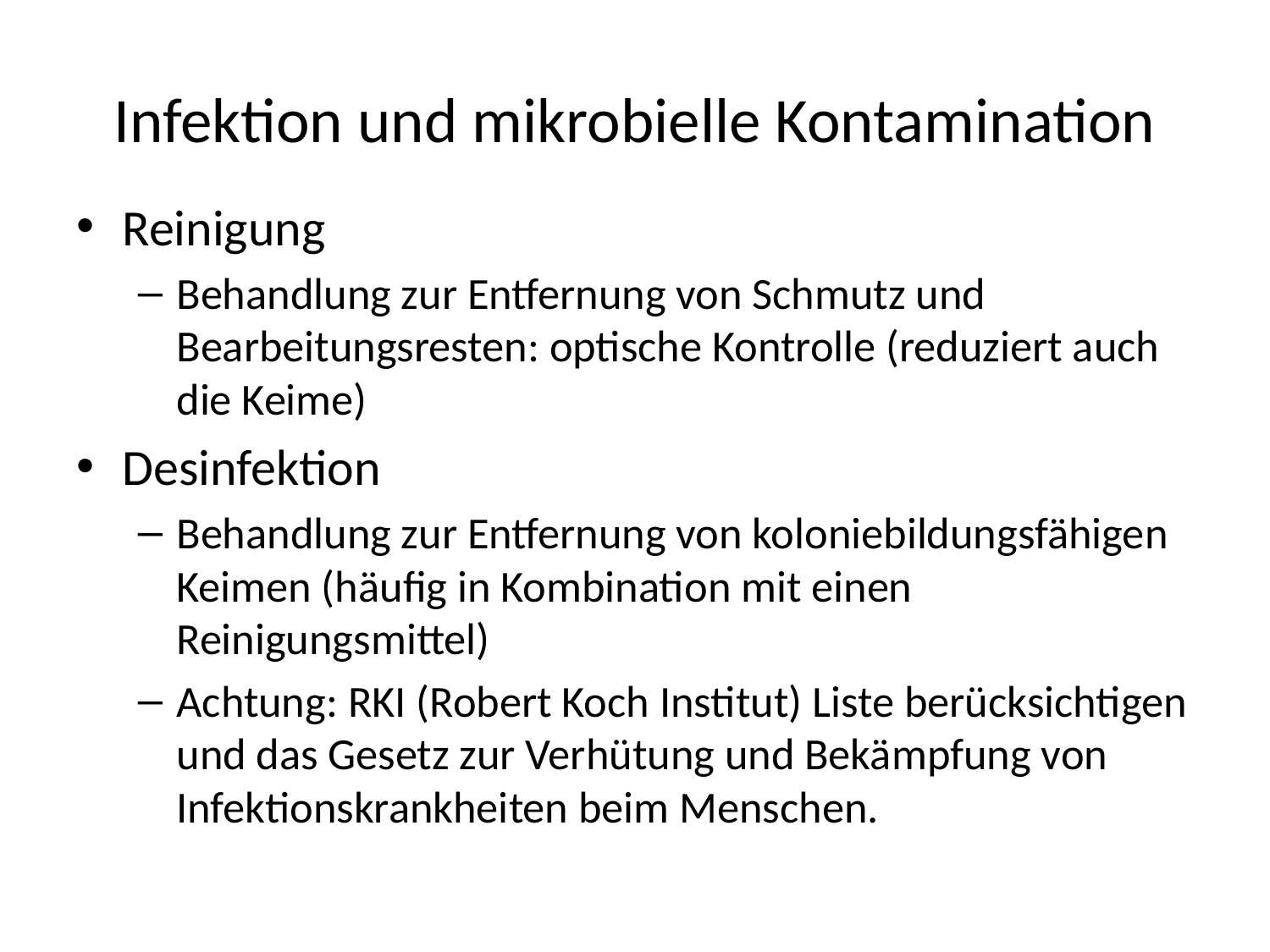

# Infektion und mikrobielle Kontamination
Reinigung
Behandlung zur Entfernung von Schmutz und Bearbeitungsresten: optische Kontrolle (reduziert auch die Keime)
Desinfektion
Behandlung zur Entfernung von koloniebildungsfähigen Keimen (häufig in Kombination mit einen Reinigungsmittel)
Achtung: RKI (Robert Koch Institut) Liste berücksichtigen und das Gesetz zur Verhütung und Bekämpfung von Infektionskrankheiten beim Menschen.